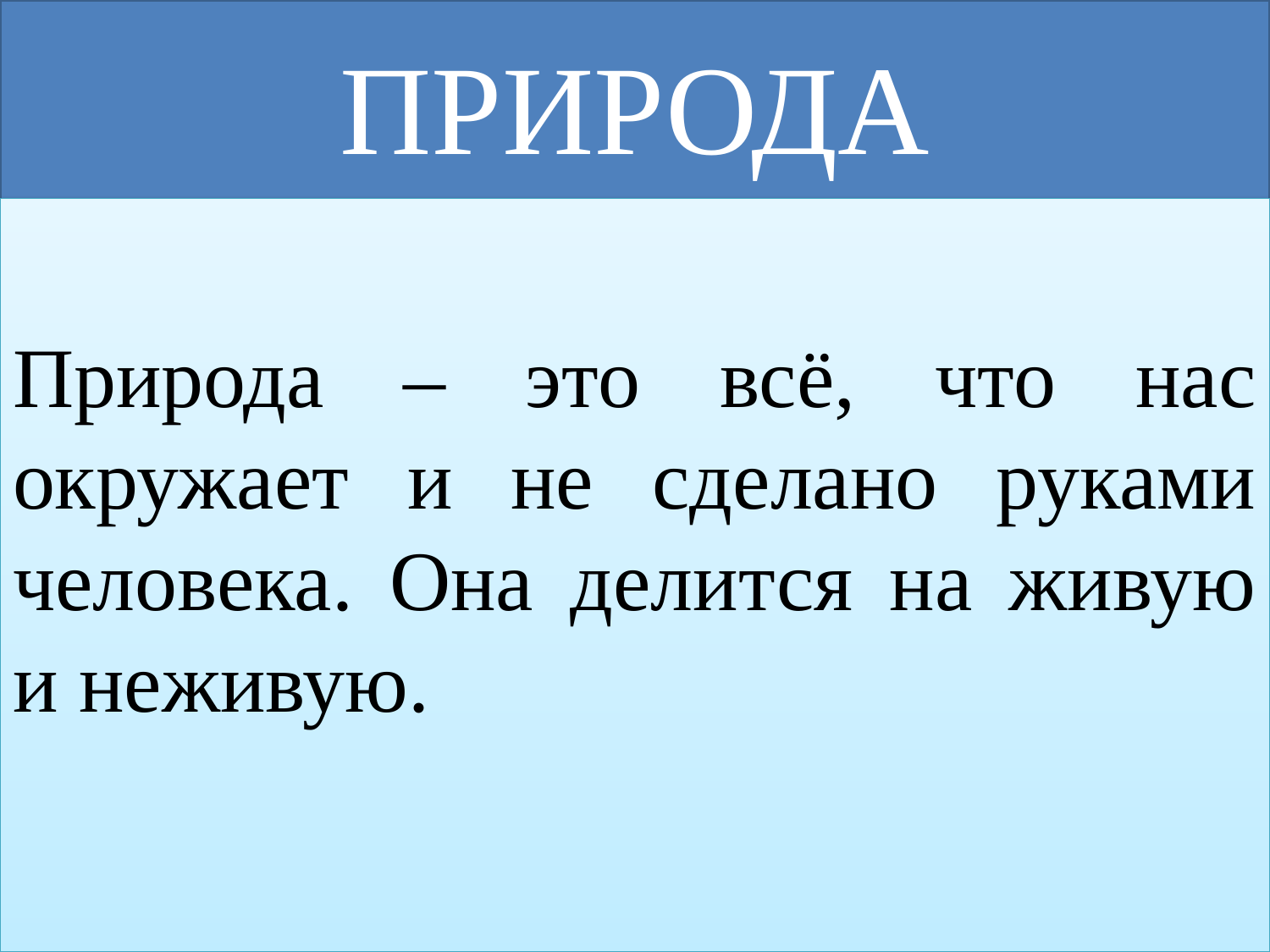

# ПРИРОДА

Природа – это всё, что нас окружает и не сделано руками человека. Она делится на живую и неживую.